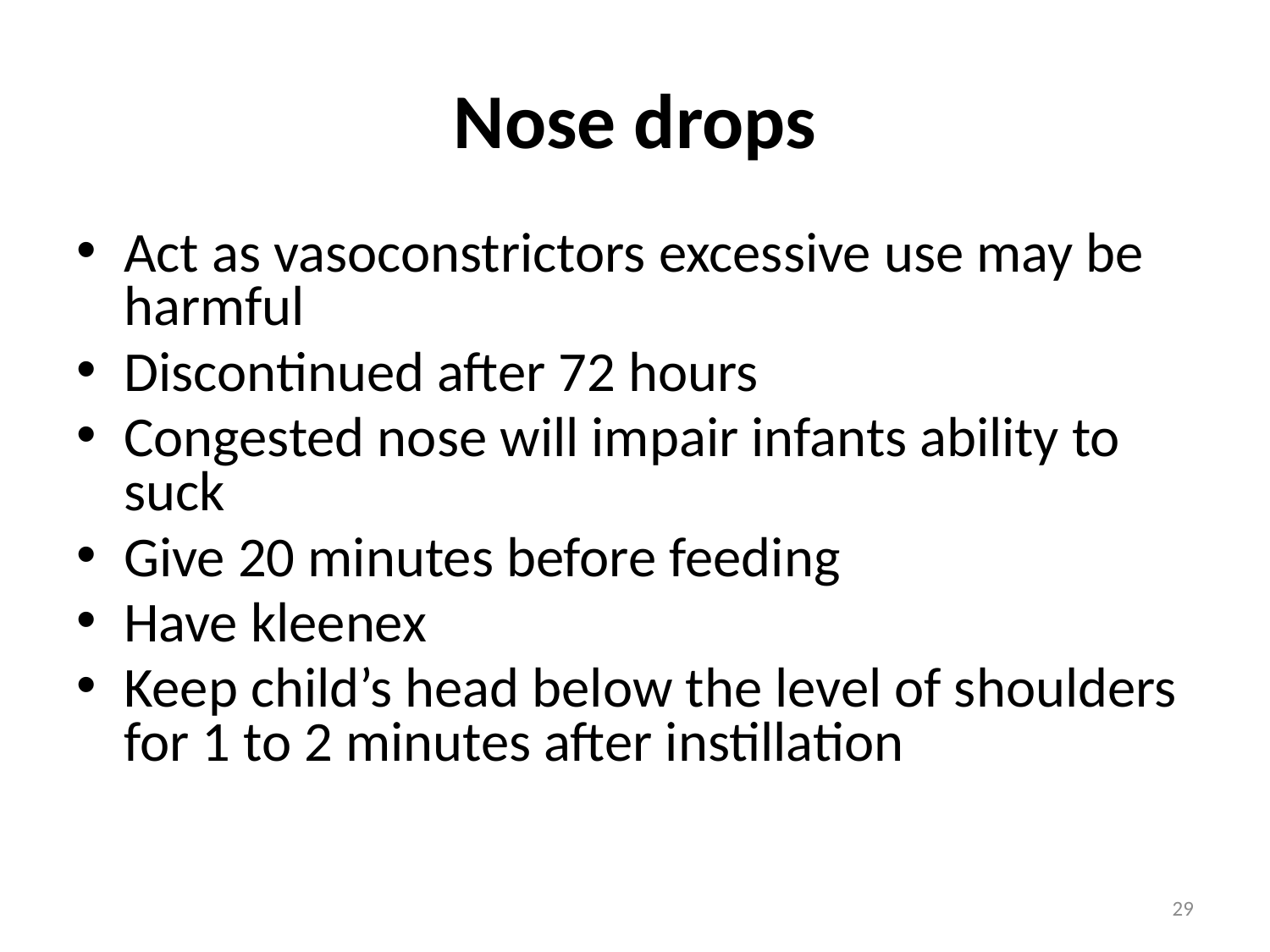

# Nose drops
Act as vasoconstrictors excessive use may be harmful
Discontinued after 72 hours
Congested nose will impair infants ability to suck
Give 20 minutes before feeding
Have kleenex
Keep child’s head below the level of shoulders for 1 to 2 minutes after instillation
29